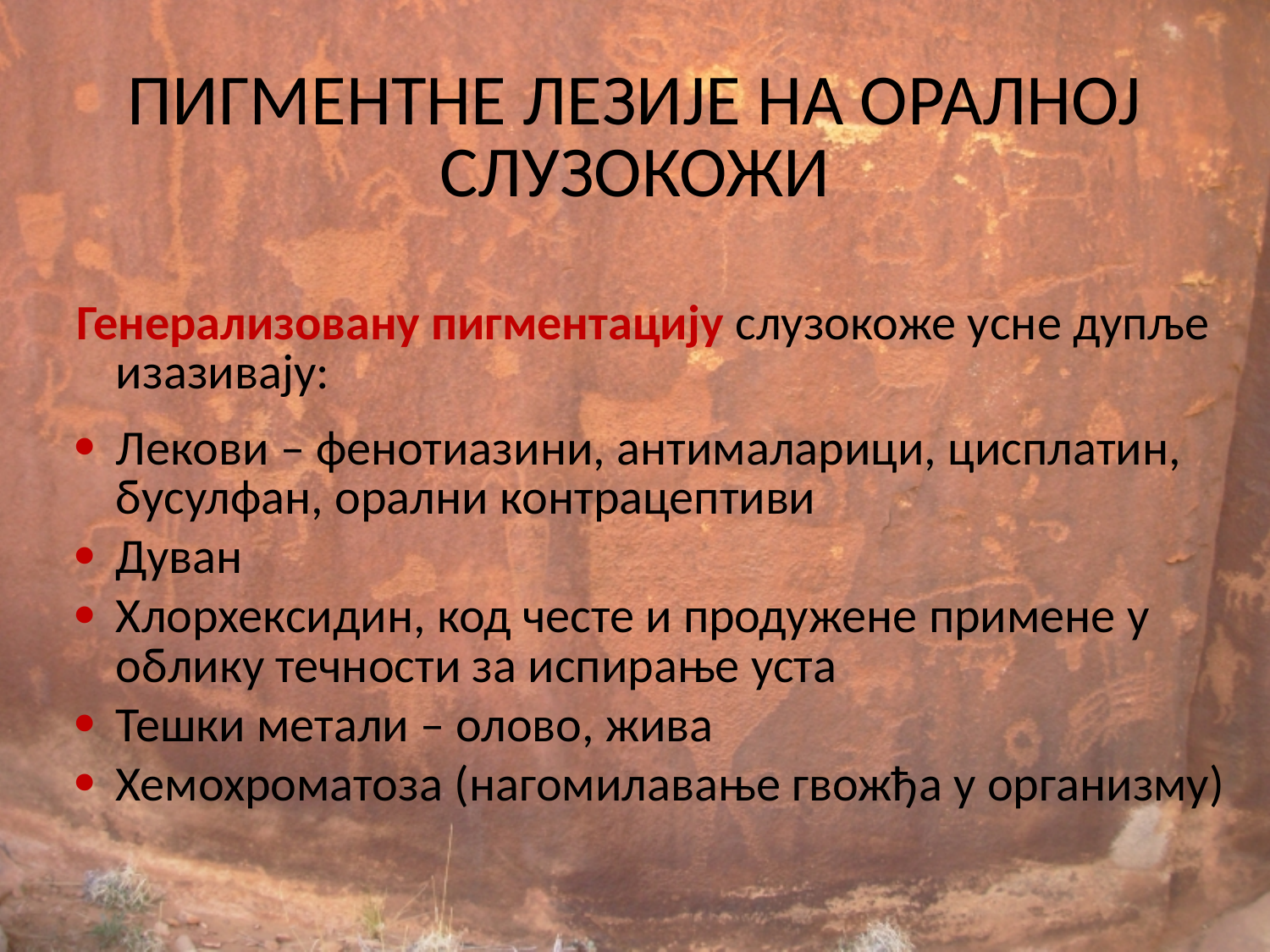

# ПИГМЕНТНЕ ЛЕЗИЈЕ НА ОРАЛНОЈ СЛУЗОКОЖИ
Генерализовану пигментацију слузокоже усне дупље изазивају:

Лекови – фенотиазини, антималарици, цисплатин, бусулфан, орални контрацептиви
Дуван
Хлорхексидин, код честе и продужене примене у облику течности за испирање уста
Тешки метали – олово, жива
Хемохроматоза (нагомилавање гвожђа у организму)